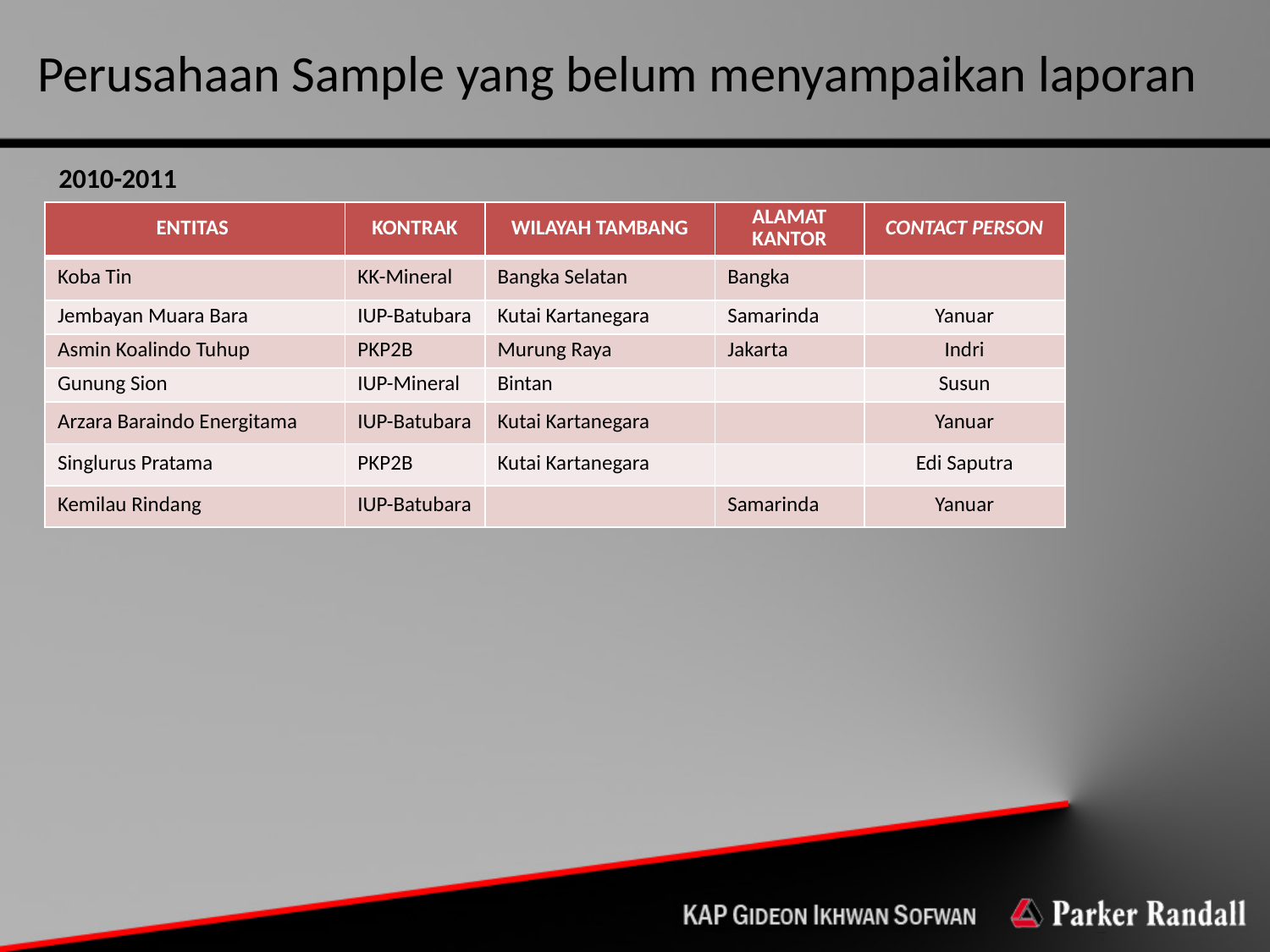

# Perusahaan Sample yang belum menyampaikan laporan
2010-2011
| ENTITAS | KONTRAK | WILAYAH TAMBANG | ALAMAT KANTOR | CONTACT PERSON |
| --- | --- | --- | --- | --- |
| Koba Tin | KK-Mineral | Bangka Selatan | Bangka |  |
| Jembayan Muara Bara | IUP-Batubara | Kutai Kartanegara | Samarinda | Yanuar |
| Asmin Koalindo Tuhup | PKP2B | Murung Raya | Jakarta | Indri |
| Gunung Sion | IUP-Mineral | Bintan |  | Susun |
| Arzara Baraindo Energitama | IUP-Batubara | Kutai Kartanegara |  | Yanuar |
| Singlurus Pratama | PKP2B | Kutai Kartanegara |  | Edi Saputra |
| Kemilau Rindang | IUP-Batubara |  | Samarinda | Yanuar |